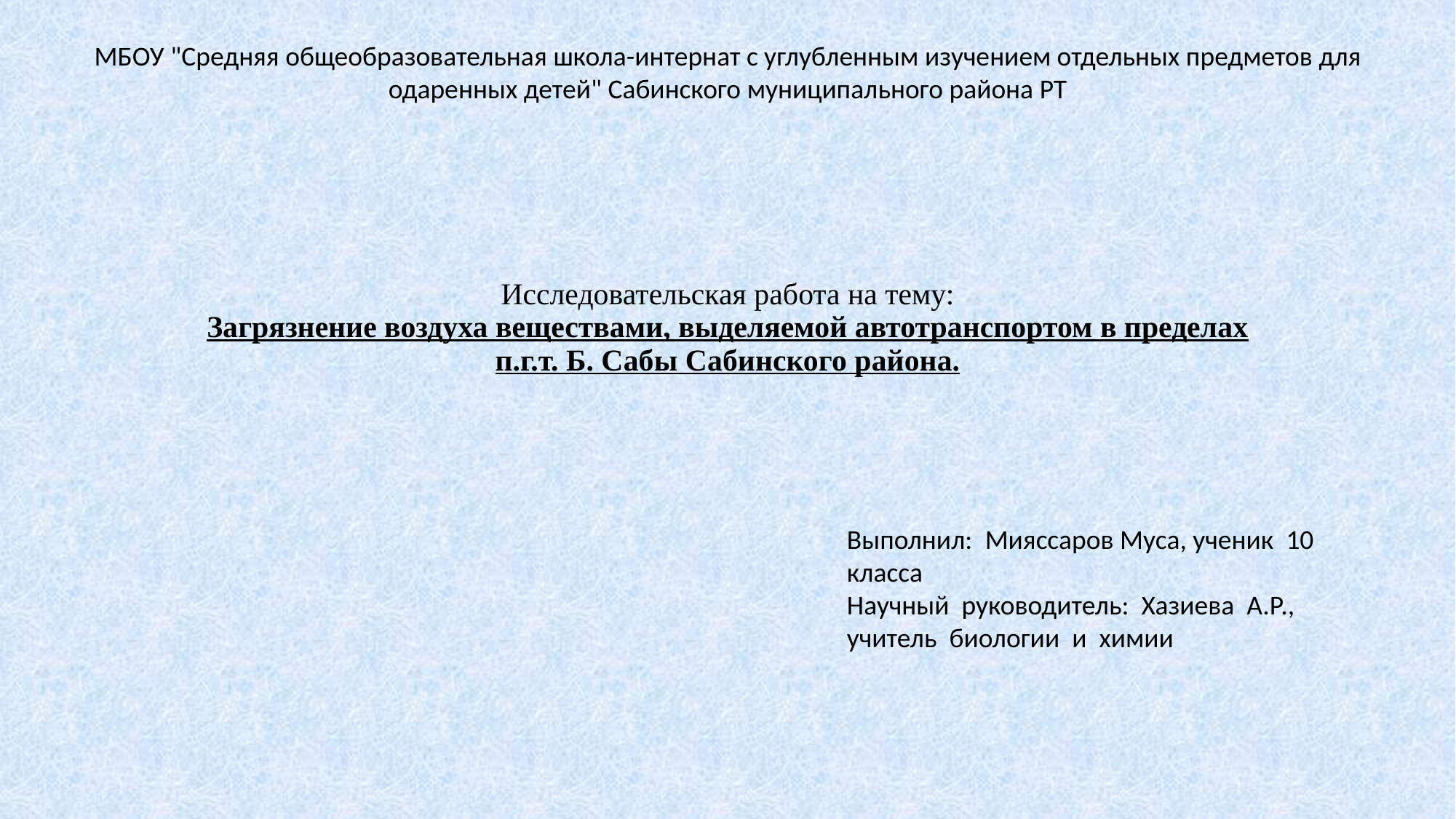

МБОУ "Средняя общеобразовательная школа-интернат с углубленным изучением отдельных предметов для одаренных детей" Сабинского муниципального района РТ
# Исследовательская работа на тему: Загрязнение воздуха веществами, выделяемой автотранспортом в пределах п.г.т. Б. Сабы Сабинского района.
Выполнил:  Мияссаров Муса, ученик  10 класса
Научный  руководитель:  Хазиева  А.Р., учитель  биологии  и  химии